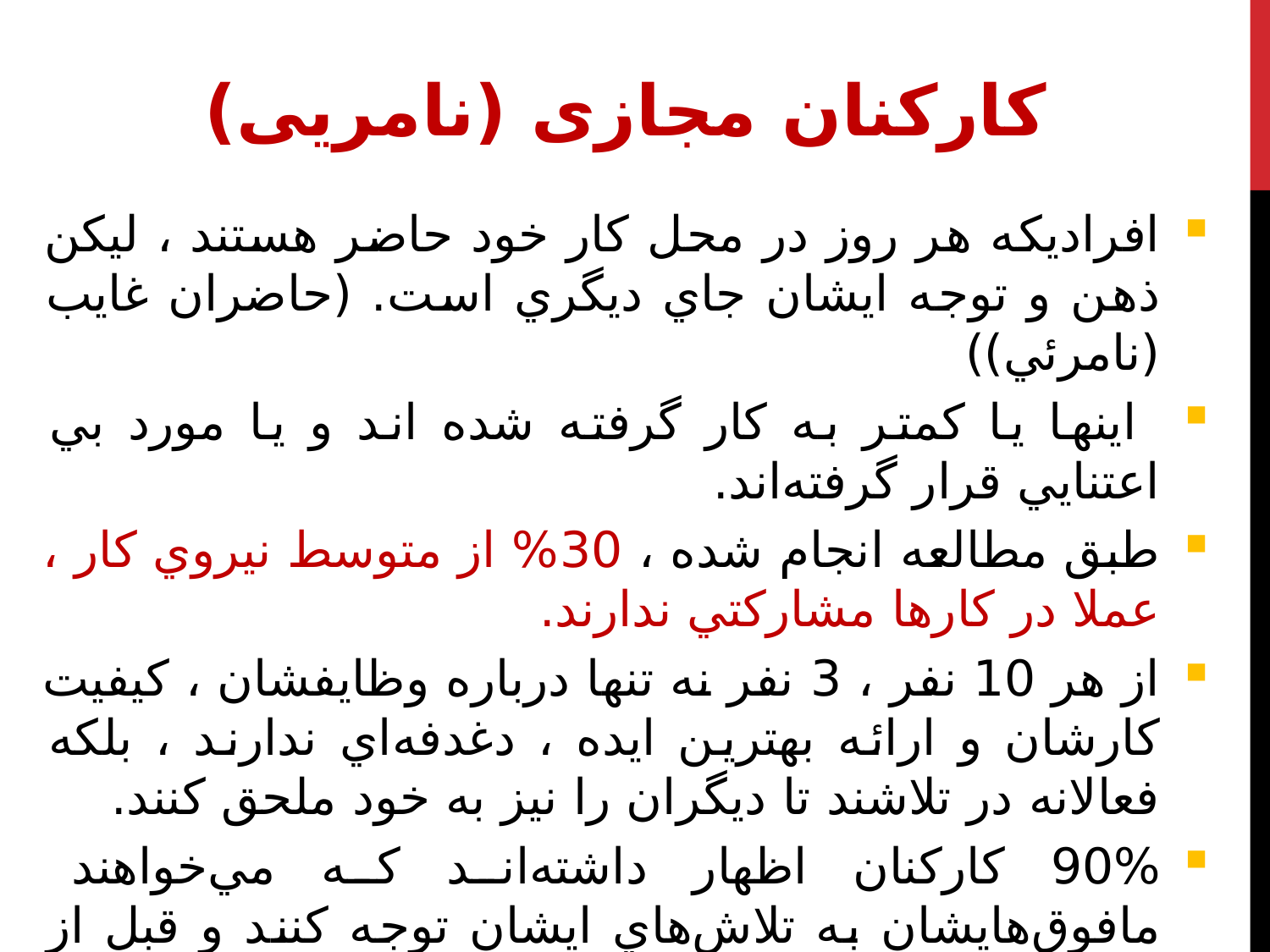

کارکنان مجازی (نامریی)
افراديكه هر روز در محل كار خود حاضر هستند ، ليكن ذهن و توجه ايشان جاي ديگري است. (حاضران غايب (نامرئي))
 اينها يا كمتر به كار گرفته شده اند و يا مورد بي اعتنايي قرار گرفته‌اند.
طبق مطالعه انجام شده ، 30% از متوسط نيروي كار ، عملا در كارها مشاركتي ندارند.
از هر 10 نفر ، 3 نفر نه تنها درباره وظايفشان ، كيفيت كارشان و ارائه بهترين ايده ، دغدفه‌اي ندارند ، بلكه فعالانه در تلاشند تا ديگران را نيز به خود ملحق كنند.
90% كاركنان اظهار داشته‌اند كه مي‌خواهند مافوق‌هايشان به تلاش‌هاي ايشان توجه كنند و قبل از اينكه نسبت به سازمانشان احساس تعهد كنند، قدرشناسي از ايشان و پاداششان را بهبود دهند.